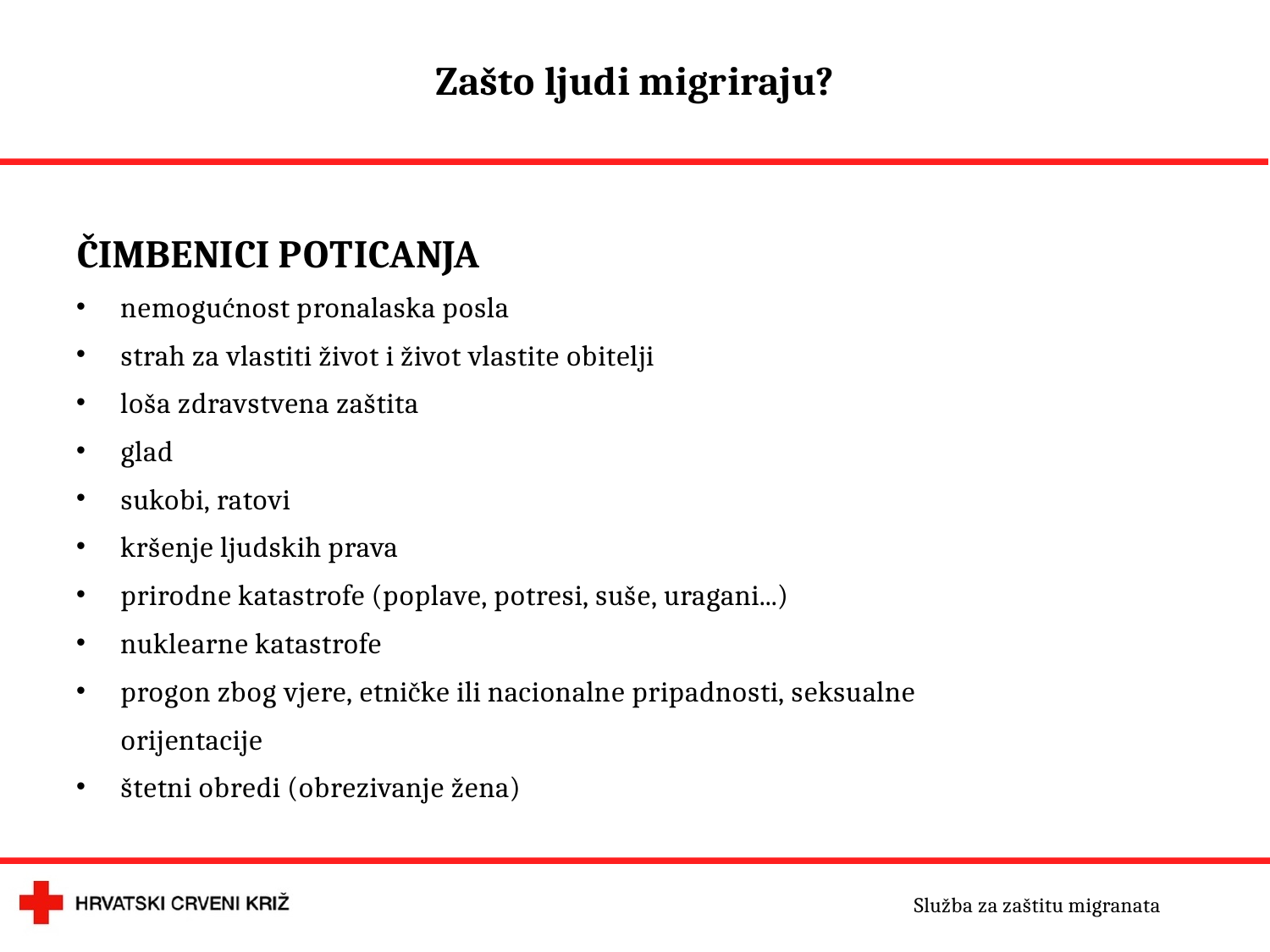

# Zašto ljudi migriraju?
ČIMBENICI POTICANJA
nemogućnost pronalaska posla
strah za vlastiti život i život vlastite obitelji
loša zdravstvena zaštita
glad
sukobi, ratovi
kršenje ljudskih prava
prirodne katastrofe (poplave, potresi, suše, uragani...)
nuklearne katastrofe
progon zbog vjere, etničke ili nacionalne pripadnosti, seksualne
	orijentacije
štetni obredi (obrezivanje žena)